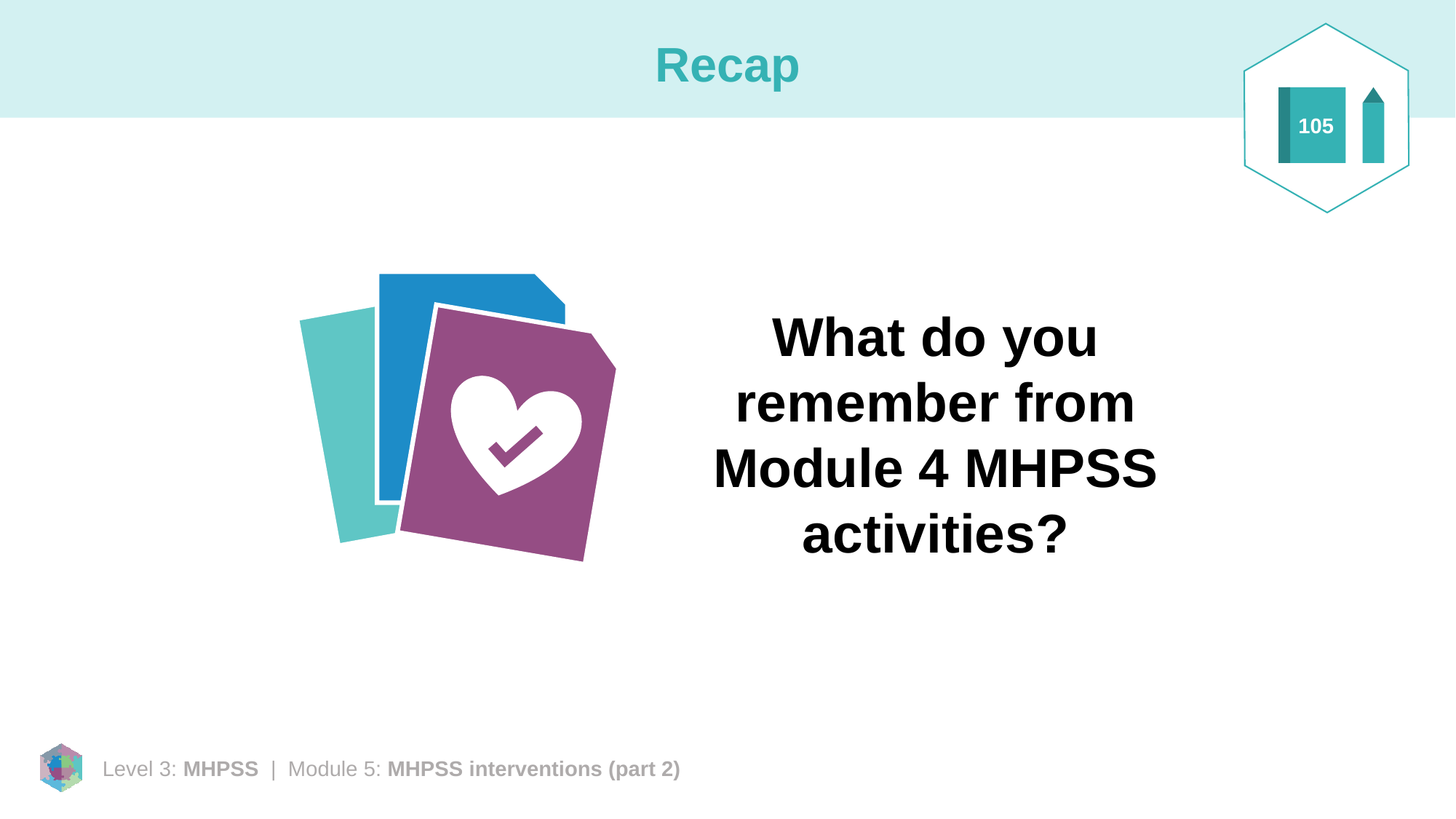

105

# Recap

What do you remember from Module 4 MHPSS activities?